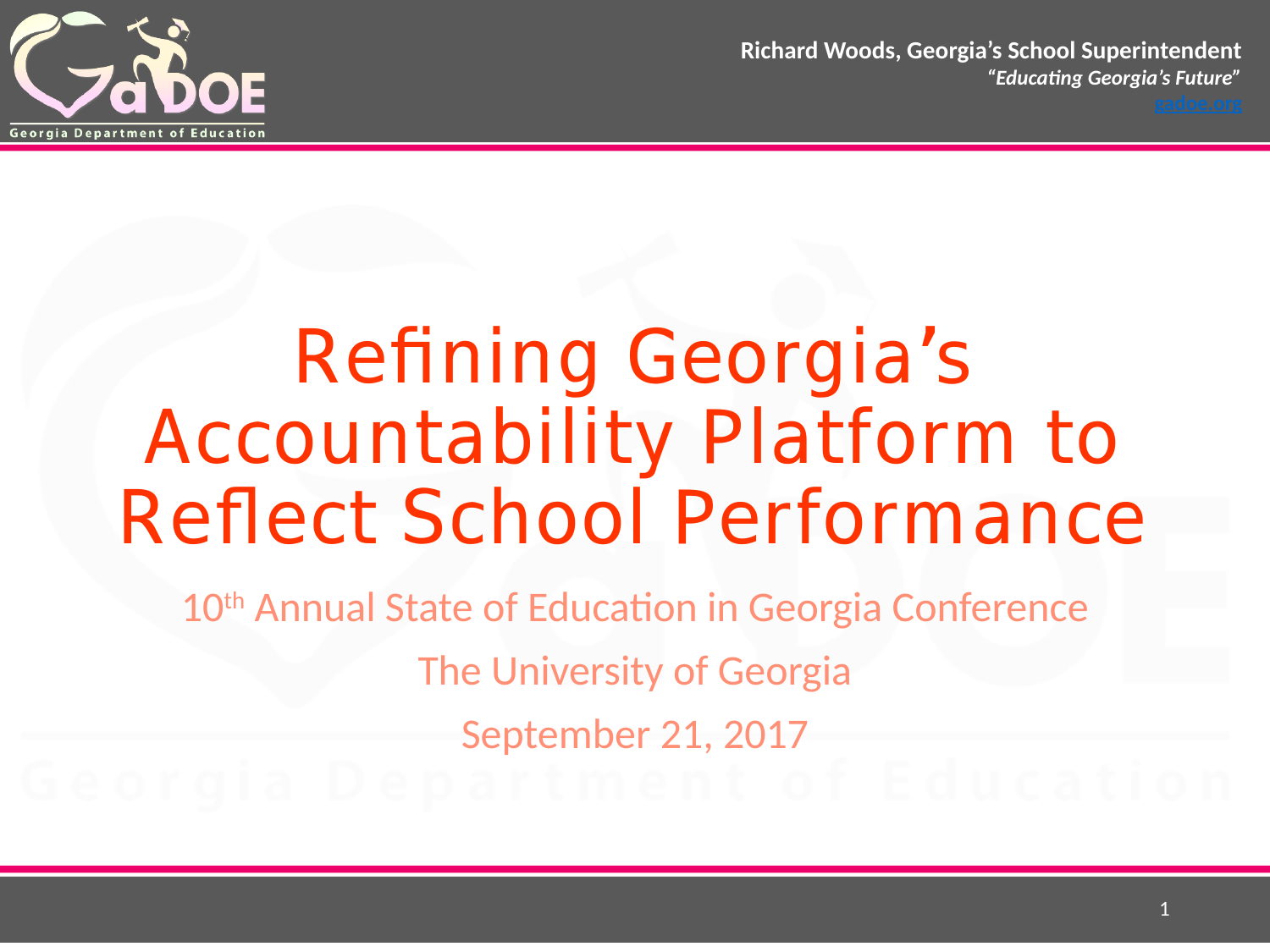

# Refining Georgia’s Accountability Platform to Reflect School Performance
10th Annual State of Education in Georgia Conference
The University of Georgia
September 21, 2017
1